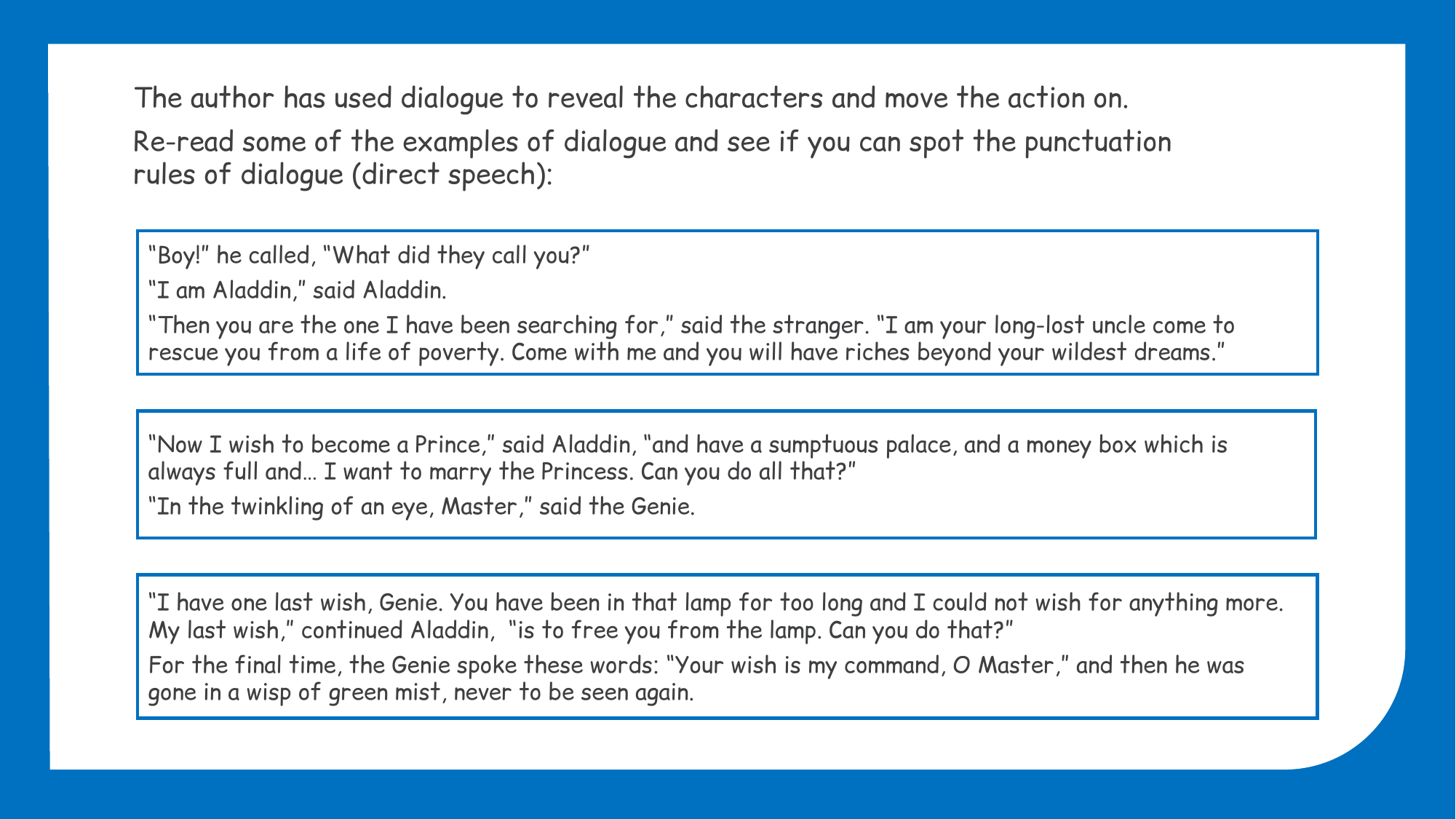

The author has used dialogue to reveal the characters and move the action on.
Re-read some of the examples of dialogue and see if you can spot the punctuation rules of dialogue (direct speech):
“Boy!” he called, “What did they call you?”
“I am Aladdin,” said Aladdin.
“Then you are the one I have been searching for,” said the stranger. “I am your long-lost uncle come to
rescue you from a life of poverty. Come with me and you will have riches beyond your wildest dreams.”
“Now I wish to become a Prince,” said Aladdin, “and have a sumptuous palace, and a money box which is
always full and… I want to marry the Princess. Can you do all that?”
“In the twinkling of an eye, Master,” said the Genie.

“I have one last wish, Genie. You have been in that lamp for too long and I could not wish for anything more. My last wish,” continued Aladdin,  “is to free you from the lamp. Can you do that?”
For the final time, the Genie spoke these words: “Your wish is my command, O Master,” and then he was
gone in a wisp of green mist, never to be seen again.